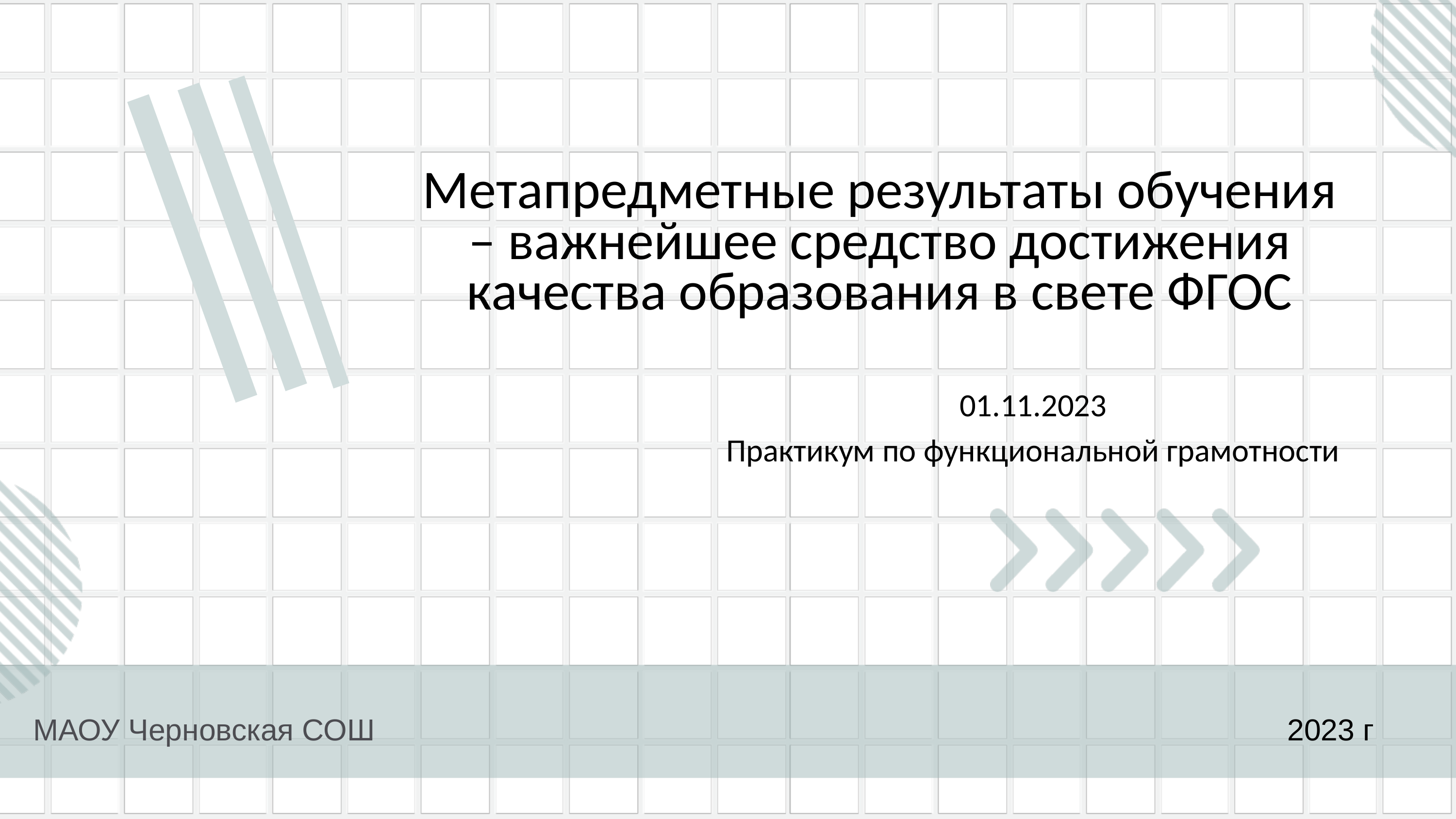

Метапредметные результаты обучения – важнейшее средство достижения качества образования в свете ФГОС

01.11.2023
Практикум по функциональной грамотности

МАОУ Черновская СОШ
2023 г